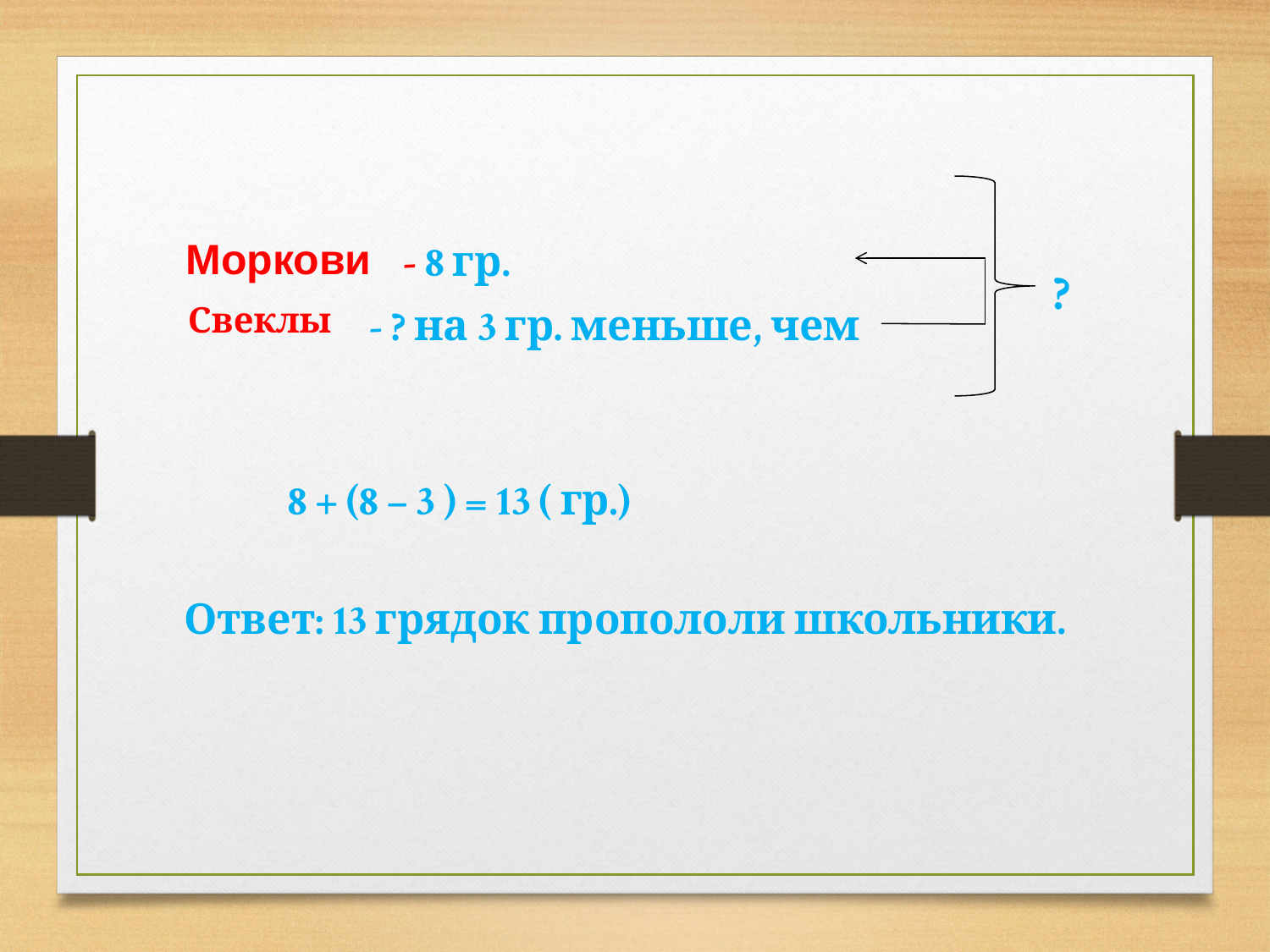

Моркови
- 8 гр.
?
Свеклы
- ? на 3 гр. меньше, чем
8 + (8 – 3 ) = 13 ( гр.)
Ответ: 13 грядок пропололи школьники.